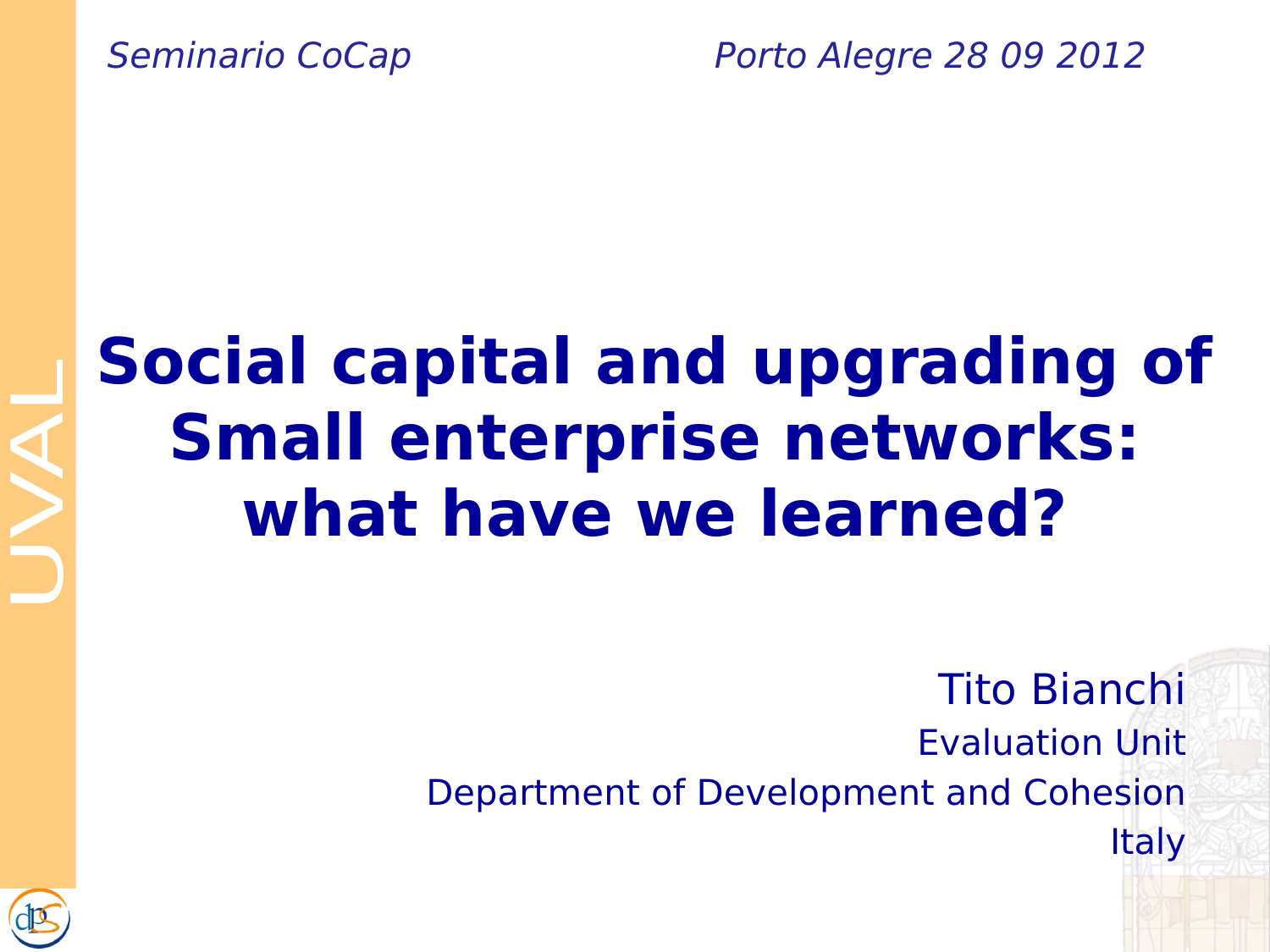

Seminario CoCap                           Porto Alegre 28 09 2012
# Social capital and upgrading of Small enterprise networks: what have we learned?
Tito Bianchi
Evaluation Unit
Department of Development and Cohesion
Italy